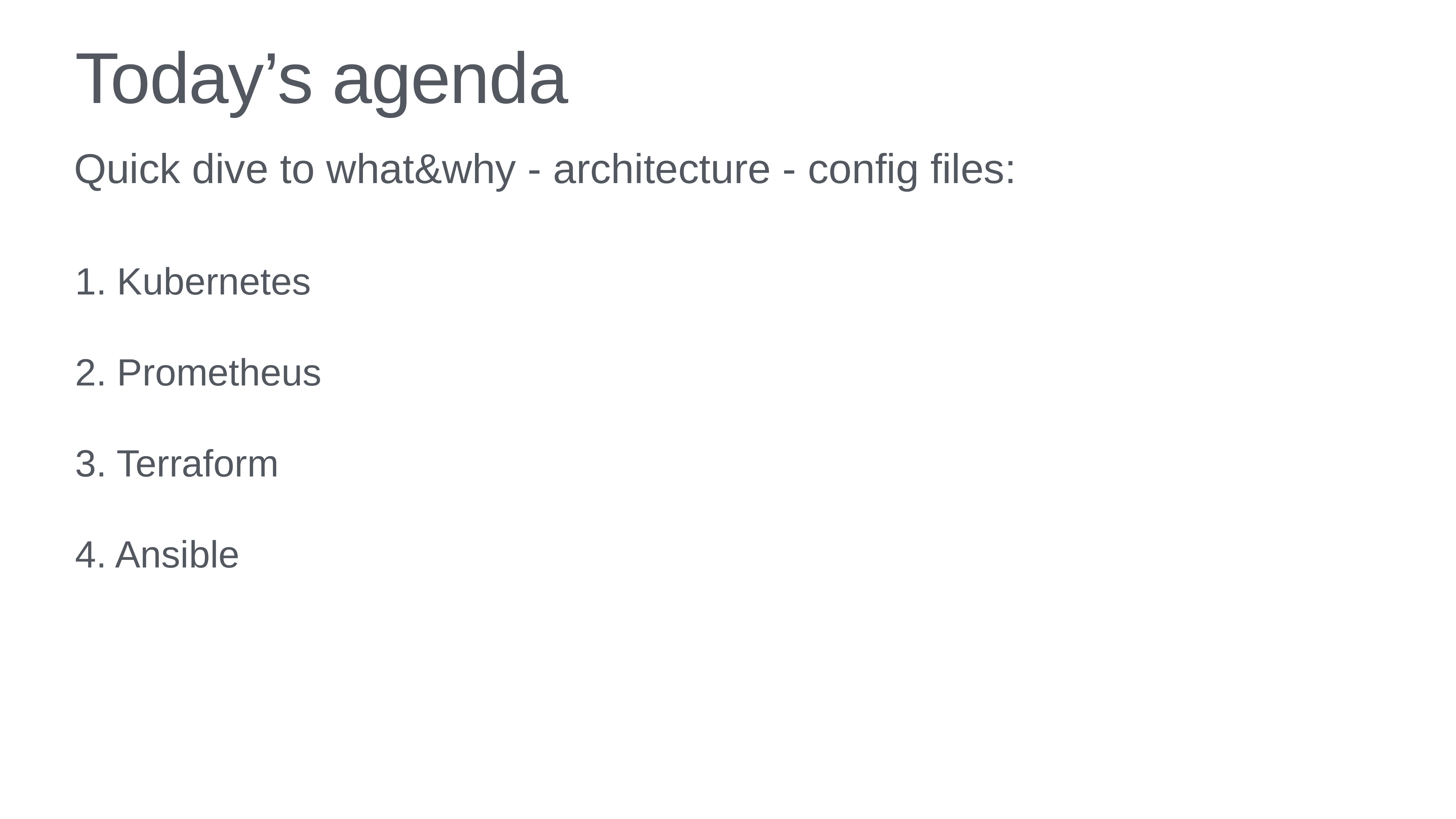

# Today’s agenda
Quick dive to what&why - architecture - config files:
1. Kubernetes
2. Prometheus
3. Terraform
4. Ansible